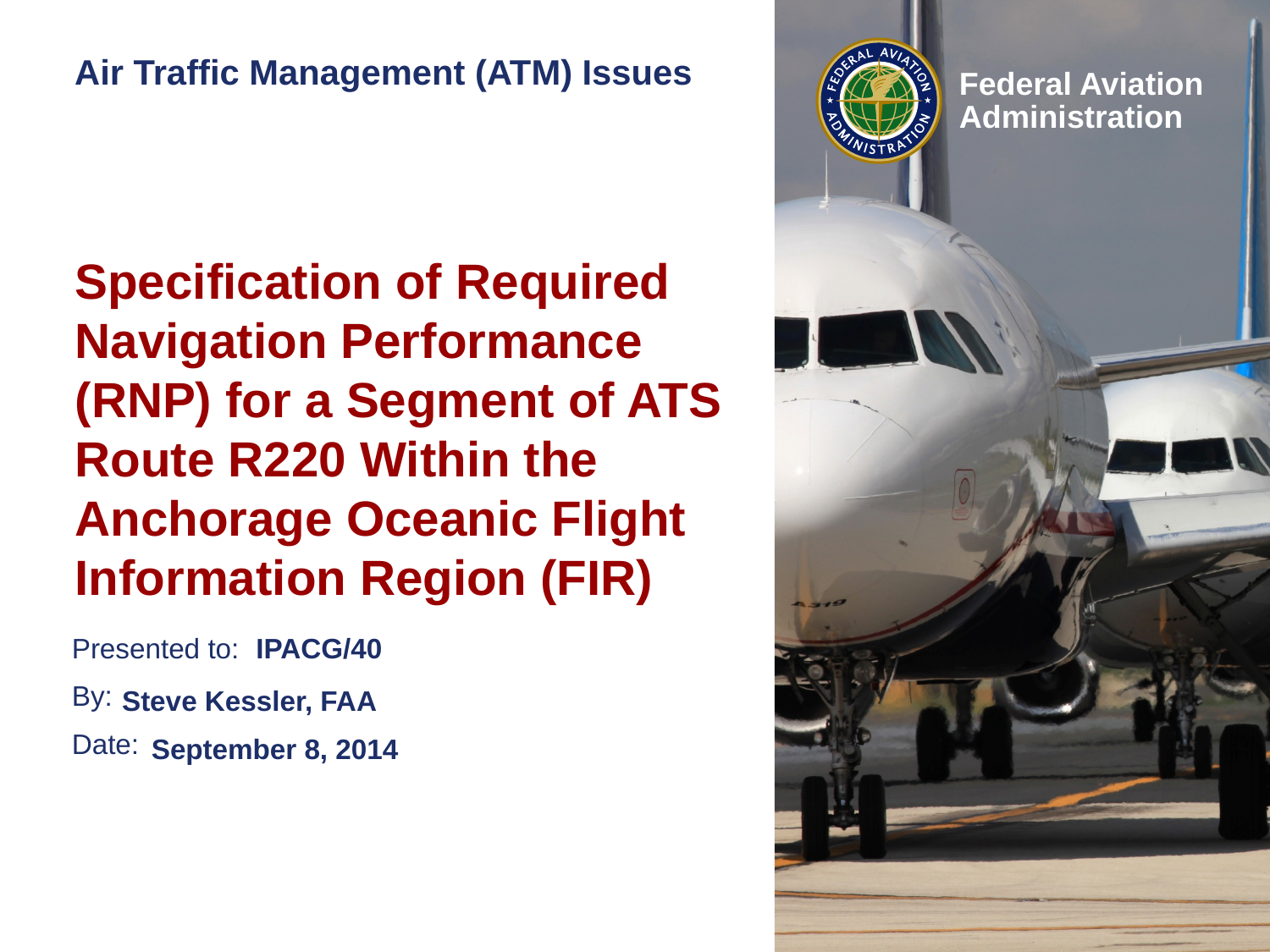

# Air Traffic Management (ATM) Issues
Specification of Required Navigation Performance (RNP) for a Segment of ATS Route R220 Within the Anchorage Oceanic Flight Information Region (FIR)
IPACG/40>
Steve Kessler, FAA
September 8, 2014